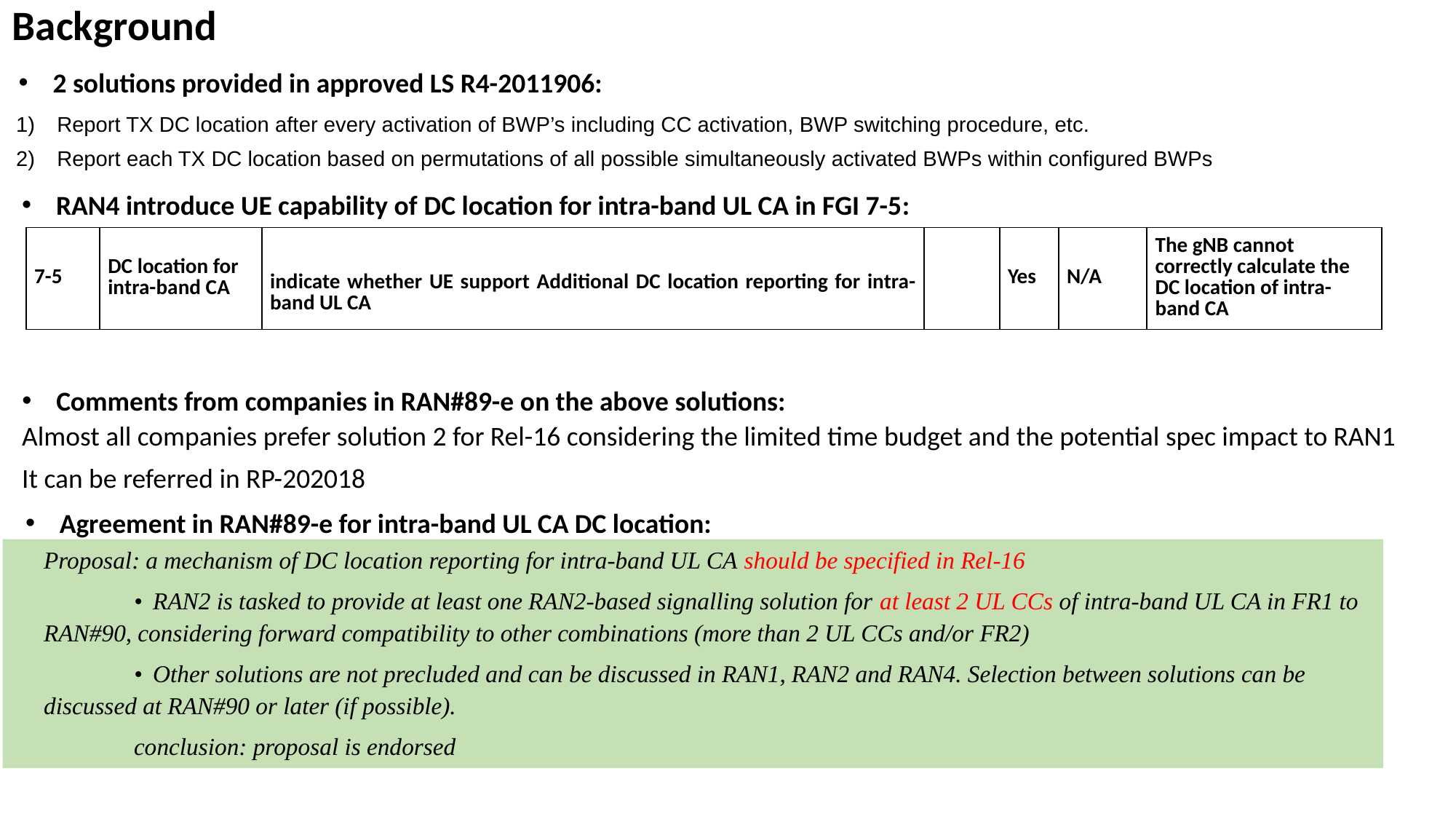

# Background
2 solutions provided in approved LS R4-2011906:
Report TX DC location after every activation of BWP’s including CC activation, BWP switching procedure, etc.
Report each TX DC location based on permutations of all possible simultaneously activated BWPs within configured BWPs
RAN4 introduce UE capability of DC location for intra-band UL CA in FGI 7-5:
| 7-5 | DC location for intra-band CA | indicate whether UE support Additional DC location reporting for intra-band UL CA |  | Yes | N/A | The gNB cannot correctly calculate the DC location of intra-band CA |
| --- | --- | --- | --- | --- | --- | --- |
Comments from companies in RAN#89-e on the above solutions:
Almost all companies prefer solution 2 for Rel-16 considering the limited time budget and the potential spec impact to RAN1
It can be referred in RP-202018
Agreement in RAN#89-e for intra-band UL CA DC location:
Proposal: a mechanism of DC location reporting for intra-band UL CA should be specified in Rel-16
	•	RAN2 is tasked to provide at least one RAN2-based signalling solution for at least 2 UL CCs of intra-band UL CA in FR1 to RAN#90, considering forward compatibility to other combinations (more than 2 UL CCs and/or FR2)
	•	Other solutions are not precluded and can be discussed in RAN1, RAN2 and RAN4. Selection between solutions can be discussed at RAN#90 or later (if possible).
	conclusion: proposal is endorsed